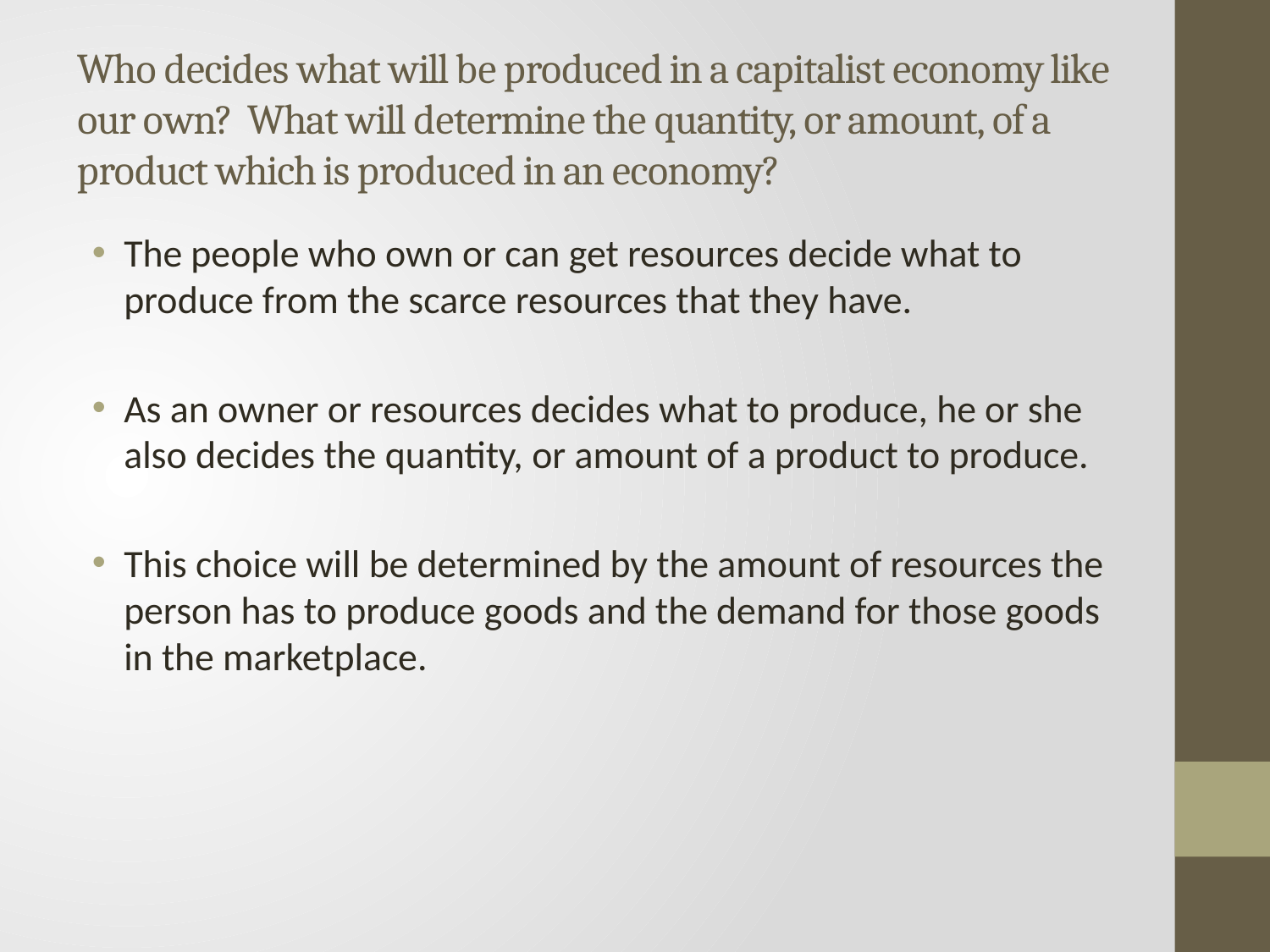

# Who decides what will be produced in a capitalist economy like our own?  What will determine the quantity, or amount, of a product which is produced in an economy?
The people who own or can get resources decide what to produce from the scarce resources that they have.

As an owner or resources decides what to produce, he or she also decides the quantity, or amount of a product to produce.

This choice will be determined by the amount of resources the person has to produce goods and the demand for those goods in the marketplace.